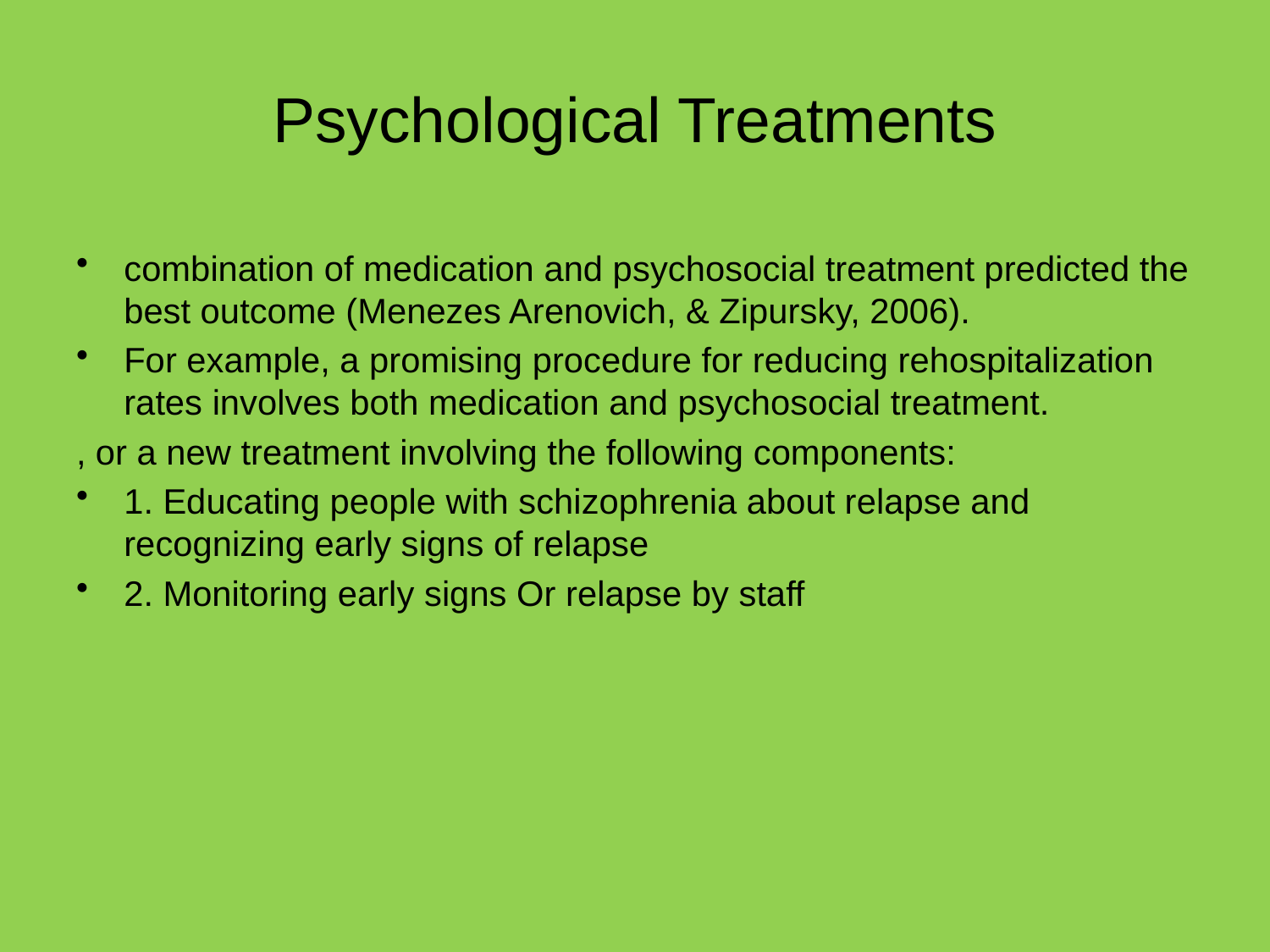

# Psychological Treatments

combination of medication and psychosocial treatment predicted the best outcome (Menezes Arenovich, & Zipursky, 2006).
For example, a promising procedure for reducing rehospitalization rates involves both medication and psychosocial treatment.
, or a new treatment involving the following components:
1. Educating people with schizophrenia about relapse and recognizing early signs of relapse
2. Monitoring early signs Or relapse by staff